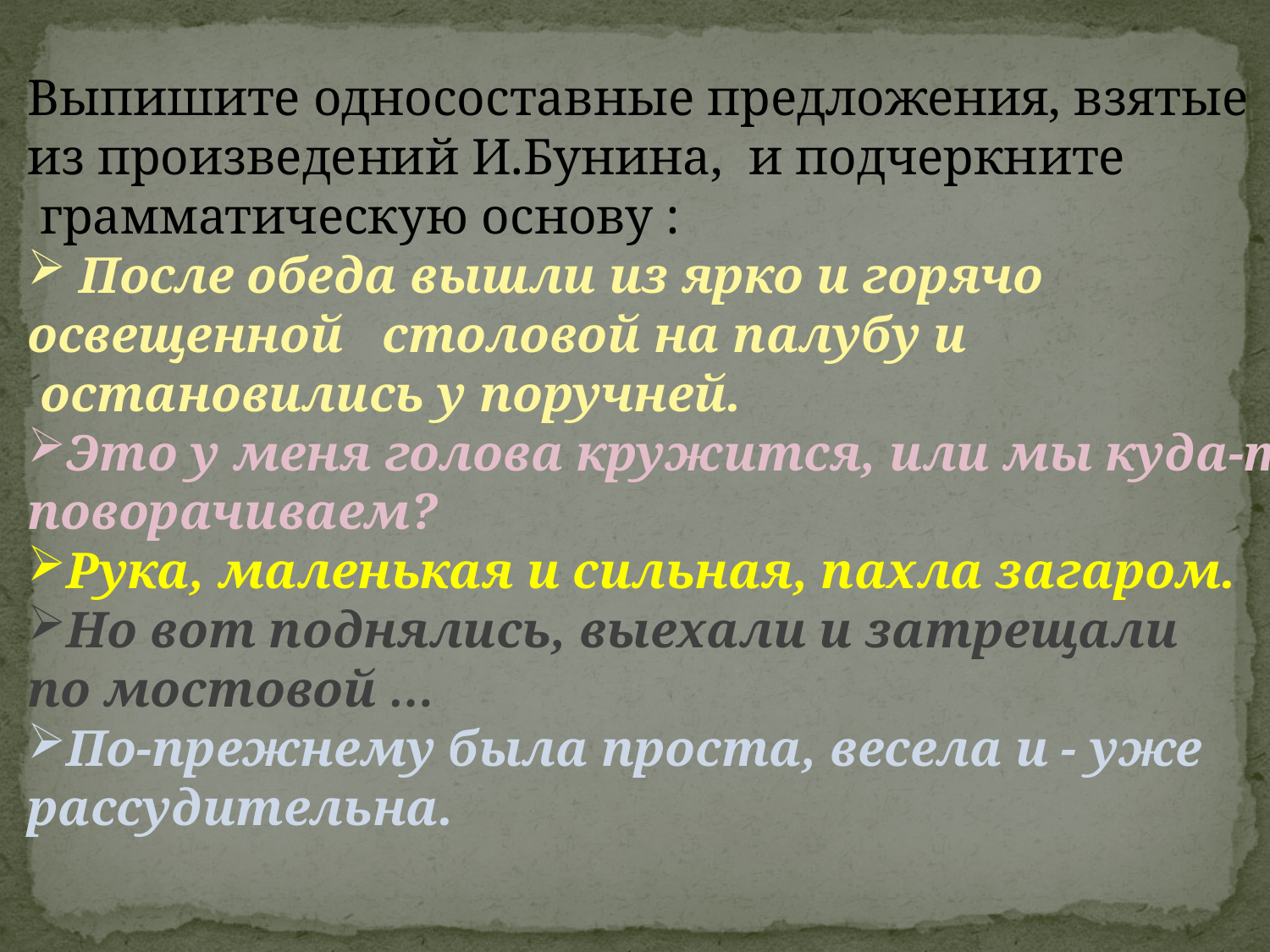

Выпишите односоставные предложения, взятые
из произведений И.Бунина,  и подчеркните
 грамматическую основу :
 После обеда вышли из ярко и горячо
освещенной   столовой на палубу и
 остановились у поручней.
Это у меня голова кружится, или мы куда-то
поворачиваем?
Рука, маленькая и сильная, пахла загаром.
Но вот поднялись, выехали и затрещали
по мостовой …
По-прежнему была проста, весела и - уже
рассудительна.